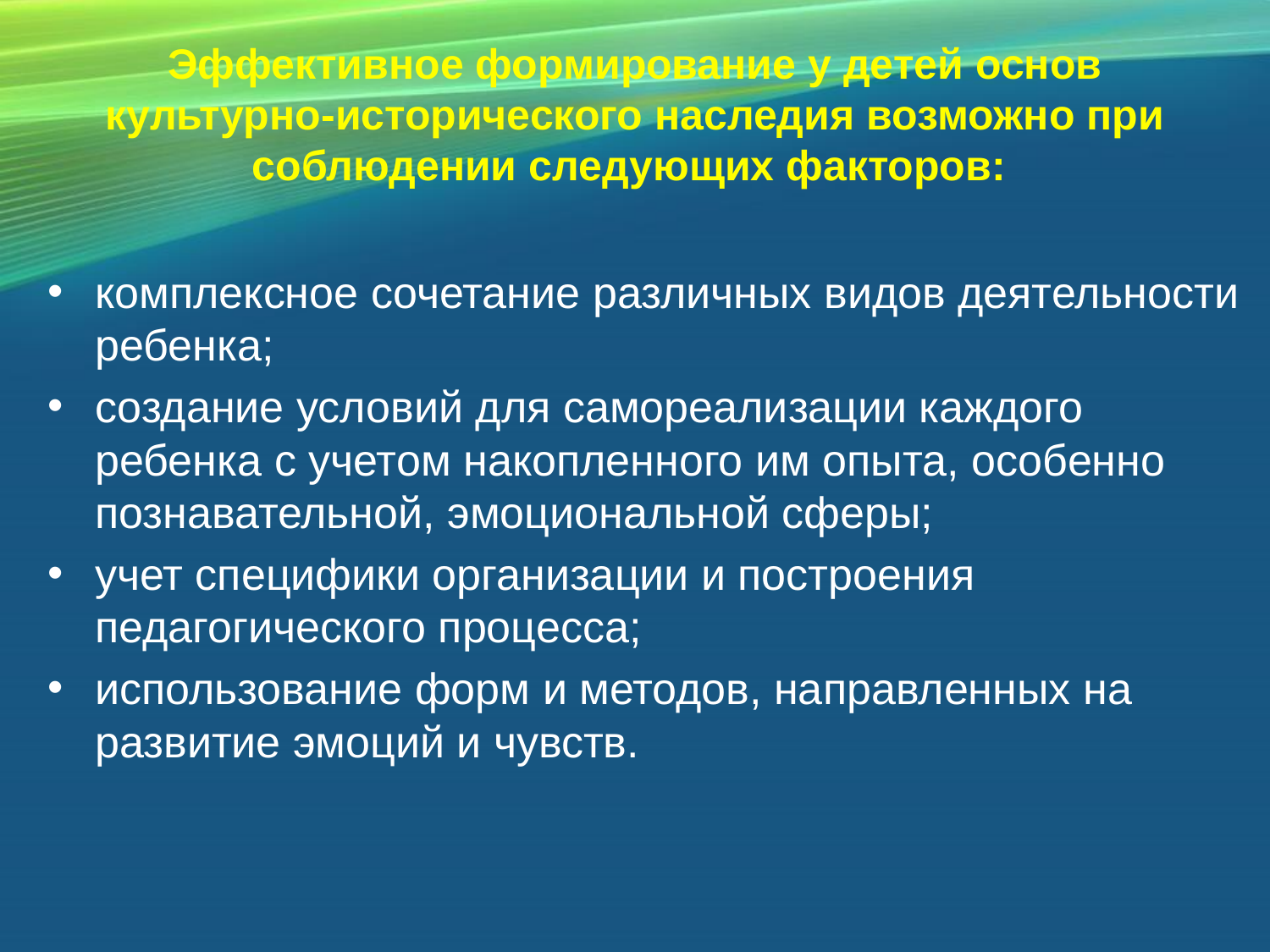

# Эффективное формирование у детей основ культурно-исторического наследия возможно при соблюдении следующих факторов:

комплексное сочетание различных видов деятельности ребенка;
создание условий для самореализации каждого ребенка с учетом накопленного им опыта, особенно познавательной, эмоциональной сферы;
учет специфики организации и построения педагогического процесса;
использование форм и методов, направленных на развитие эмоций и чувств.